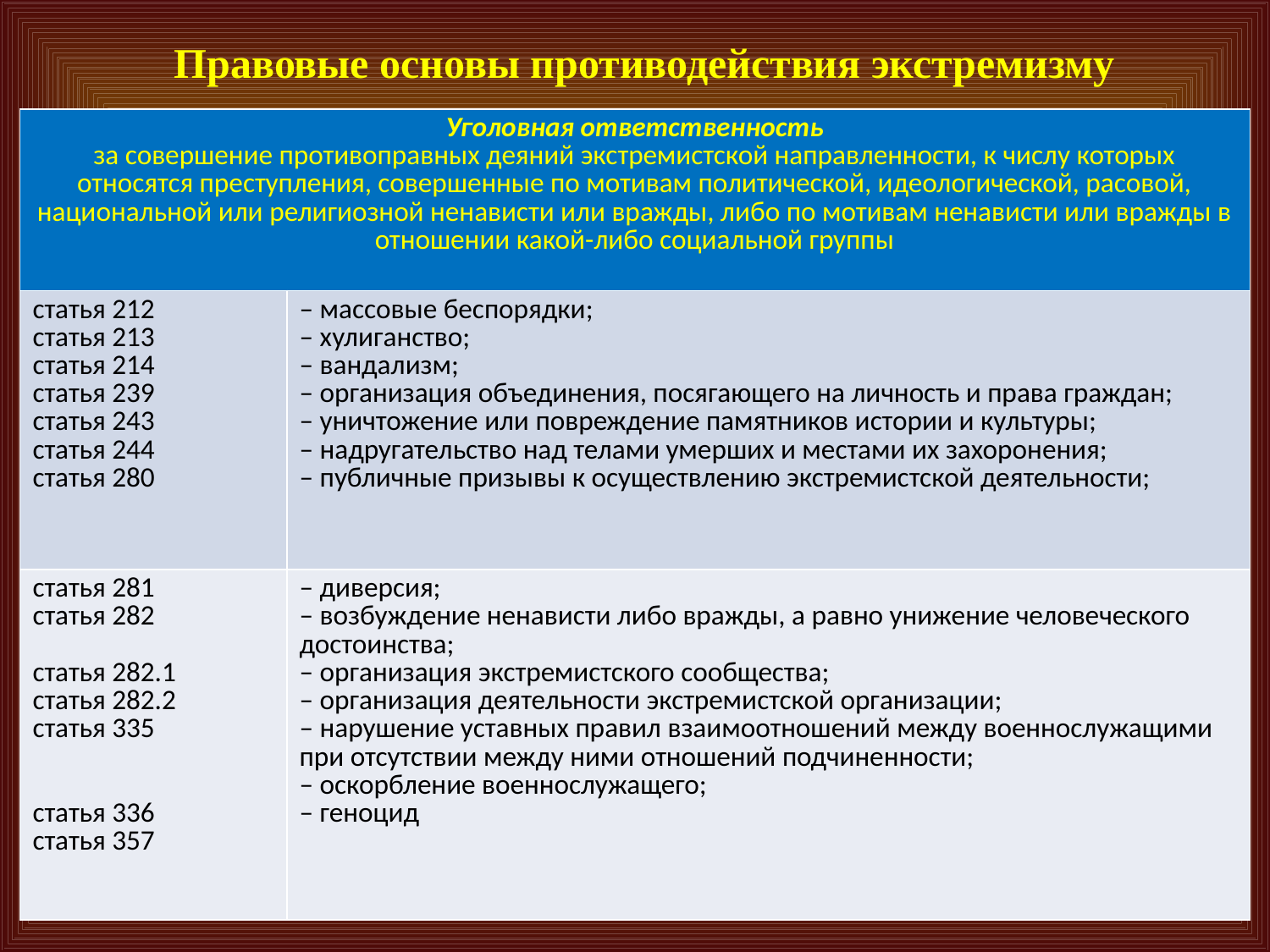

Правовые основы противодействия экстремизму
| Уголовная ответственность за совершение противоправных деяний экстремистской направленности, к числу которых относятся преступления, совершенные по мотивам политической, идеологической, расовой, национальной или религиозной ненависти или вражды, либо по мотивам ненависти или вражды в отношении какой-либо социальной группы |  |
| --- | --- |
| статья 212 статья 213 статья 214 статья 239 статья 243 статья 244 статья 280 | – массовые беспорядки; – хулиганство; – вандализм; – организация объединения, посягающего на личность и права граждан; – уничтожение или повреждение памятников истории и культуры; – надругательство над телами умерших и местами их захоронения; – публичные призывы к осуществлению экстремистской деятельности; |
| статья 281 статья 282 статья 282.1 статья 282.2 статья 335 статья 336 статья 357 | – диверсия; – возбуждение ненависти либо вражды, а равно унижение человеческого достоинства; – организация экстремистского сообщества; – организация деятельности экстремистской организации; – нарушение уставных правил взаимоотношений между военнослужащими при отсутствии между ними отношений подчиненности; – оскорбление военнослужащего; – геноцид |